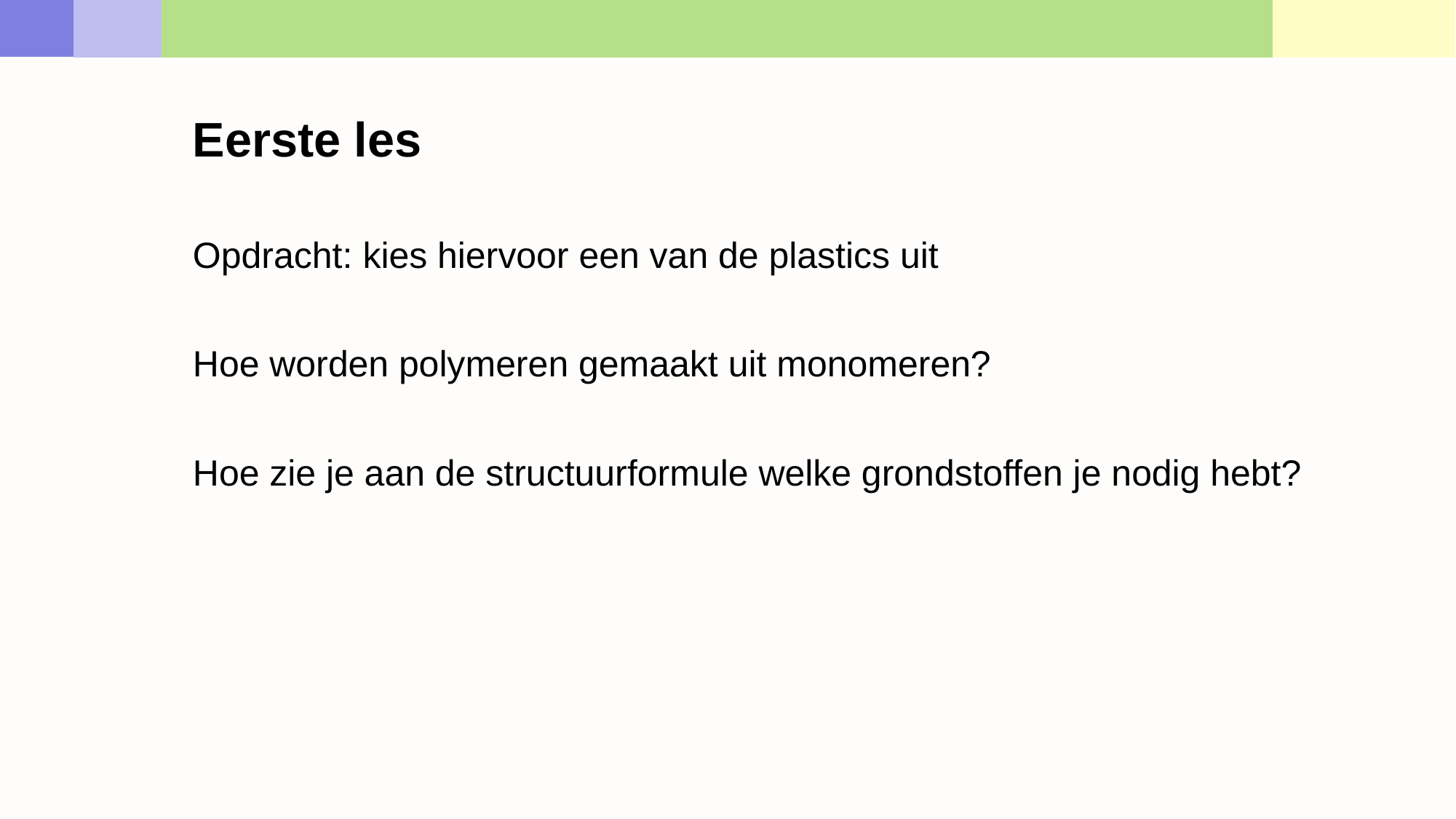

Eerste les

Opdracht: kies hiervoor een van de plastics uit

Hoe worden polymeren gemaakt uit monomeren?

Hoe zie je aan de structuurformule welke grondstoffen je nodig hebt?